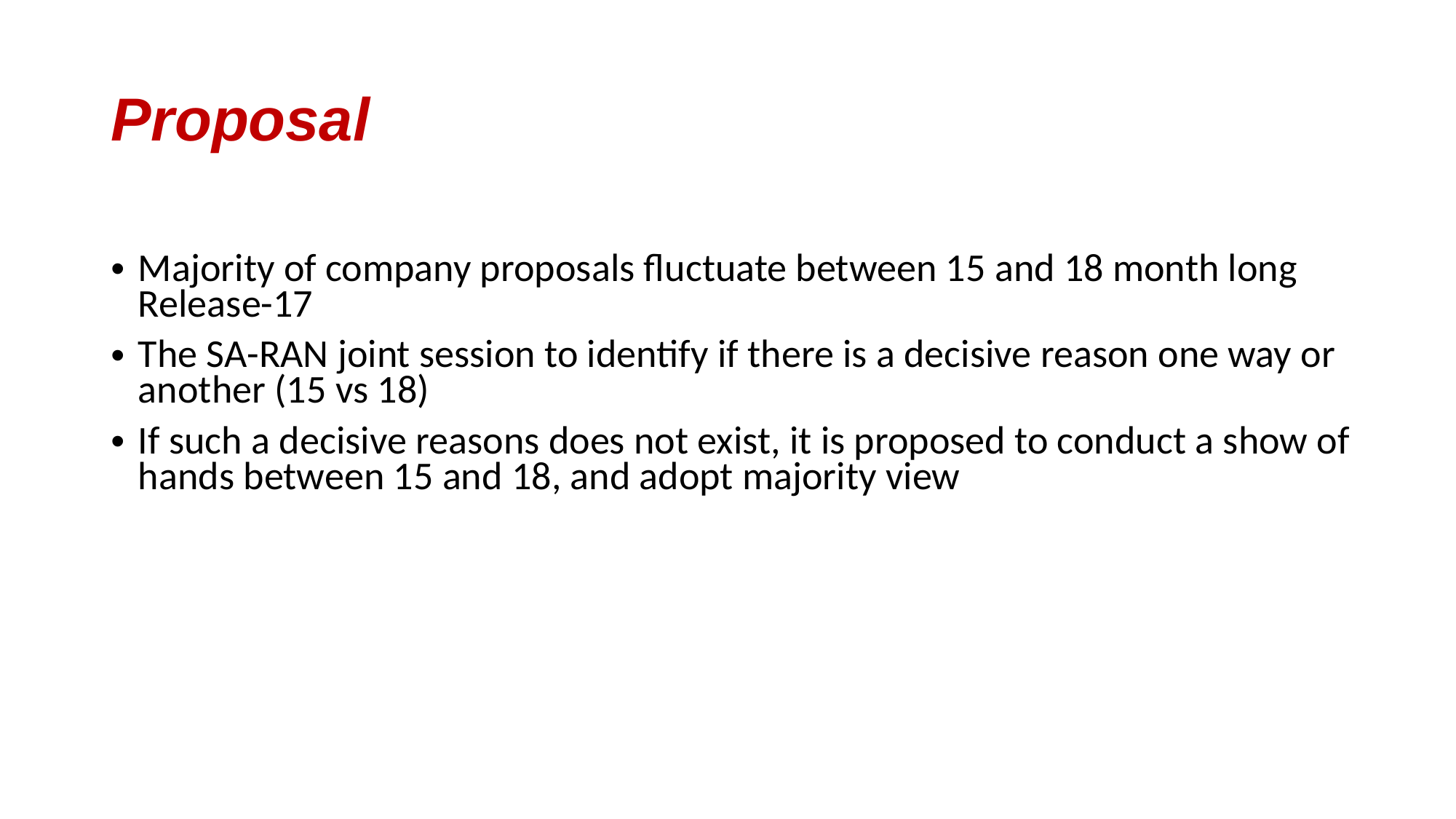

# Proposal
Majority of company proposals fluctuate between 15 and 18 month long Release-17
The SA-RAN joint session to identify if there is a decisive reason one way or another (15 vs 18)
If such a decisive reasons does not exist, it is proposed to conduct a show of hands between 15 and 18, and adopt majority view